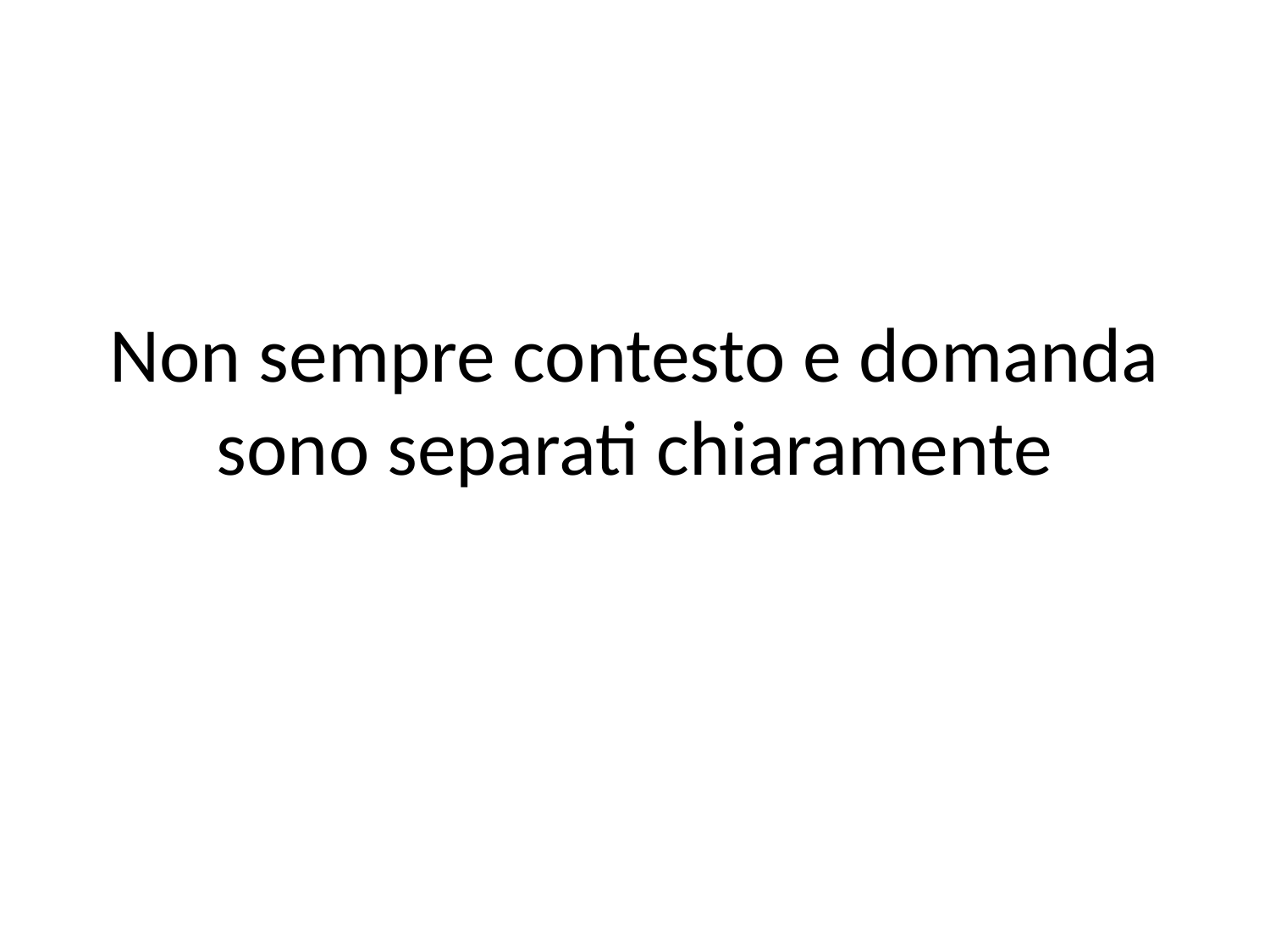

# Non sempre contesto e domanda sono separati chiaramente